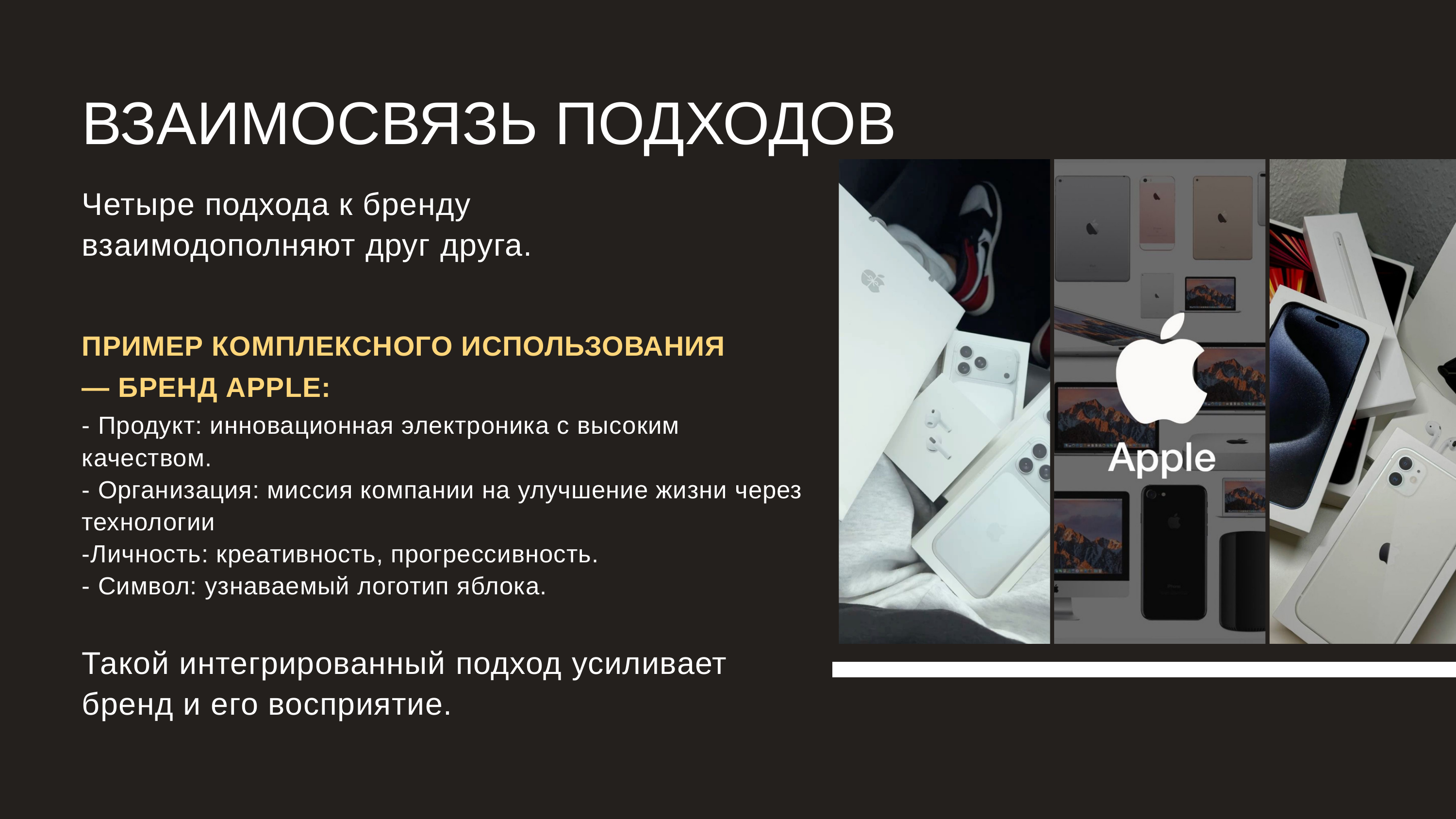

ВЗАИМОСВЯЗЬ ПОДХОДОВ

Четыре подхода к бренду взаимодополняют друг друга.
ПРИМЕР КОМПЛЕКСНОГО ИСПОЛЬЗОВАНИЯ — БРЕНД APPLE:
- Продукт: инновационная электроника с высоким качеством.
- Организация: миссия компании на улучшение жизни через технологии
-Личность: креативность, прогрессивность.
- Символ: узнаваемый логотип яблока.

Такой интегрированный подход усиливает бренд и его восприятие.